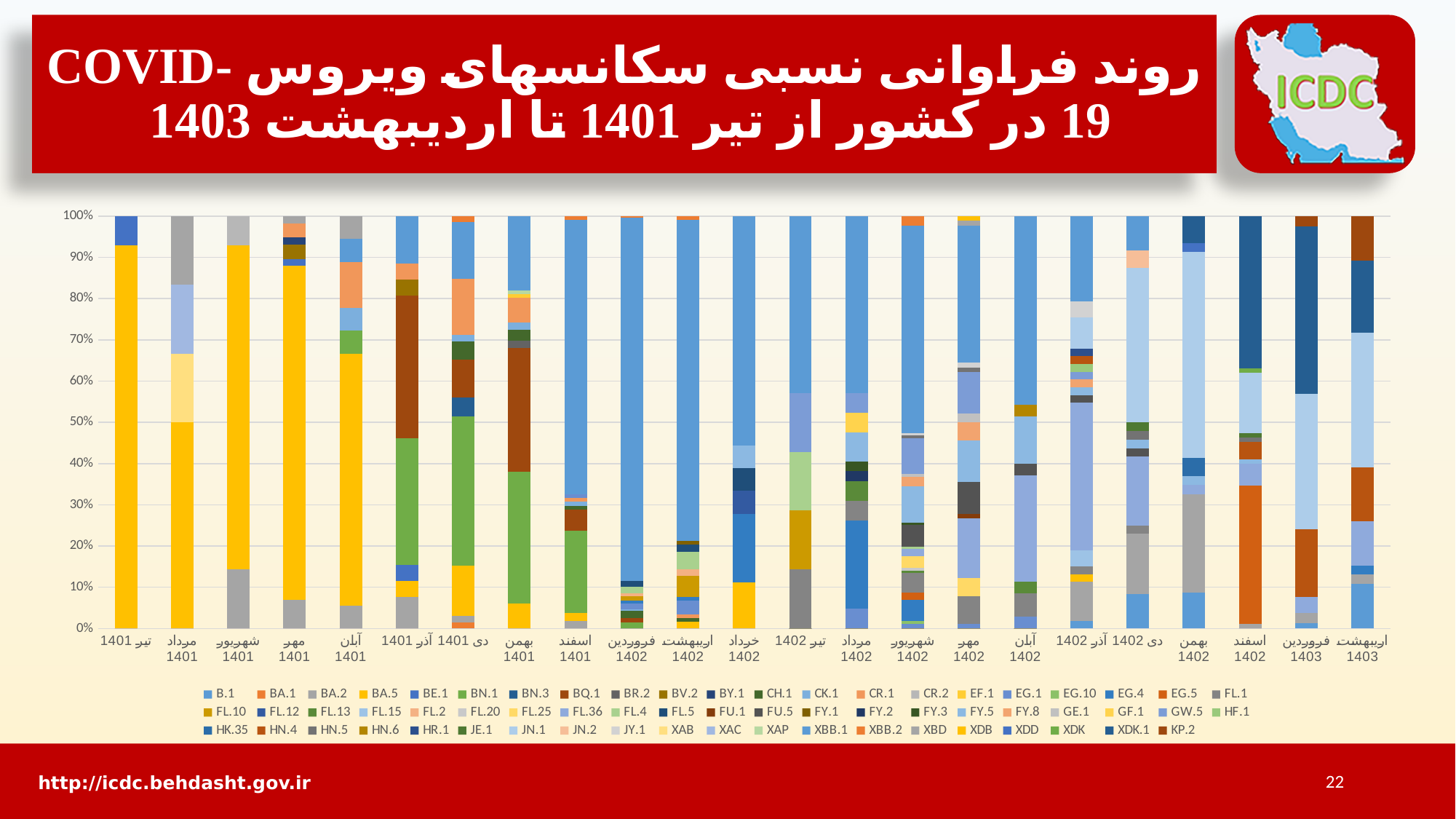

# روند فراوانی نسبی سکانسهای ویروس COVID-19 در کشور از تیر 1401 تا اردیبهشت 1403

### Chart

| Category | B.1 | BA.1 | BA.2 | BA.5 | BE.1 | BN.1 | BN.3 | BQ.1 | BR.2 | BV.2 | BY.1 | CH.1 | CK.1 | CR.1 | CR.2 | EF.1 | EG.1 | EG.10 | EG.4 | EG.5 | FL.1 | FL.10 | FL.12 | FL.13 | FL.15 | FL.2 | FL.20 | FL.25 | FL.36 | FL.4 | FL.5 | FU.1 | FU.5 | FY.1 | FY.2 | FY.3 | FY.5 | FY.8 | GE.1 | GF.1 | GW.5 | HF.1 | HK.35 | HN.4 | HN.5 | HN.6 | HR.1 | JE.1 | JN.1 | JN.2 | JY.1 | XAB | XAC | XAP | XBB.1 | XBB.2 | XBD | XDB | XDD | XDK | XDK.1 | KP.2 |
|---|---|---|---|---|---|---|---|---|---|---|---|---|---|---|---|---|---|---|---|---|---|---|---|---|---|---|---|---|---|---|---|---|---|---|---|---|---|---|---|---|---|---|---|---|---|---|---|---|---|---|---|---|---|---|---|---|---|---|---|---|---|---|
| تیر 1401 | 0.0 | 0.0 | 0.0 | 0.9285714285714286 | 0.07142857142857142 | 0.0 | 0.0 | 0.0 | 0.0 | 0.0 | 0.0 | 0.0 | 0.0 | 0.0 | 0.0 | 0.0 | 0.0 | 0.0 | 0.0 | 0.0 | 0.0 | 0.0 | 0.0 | 0.0 | 0.0 | 0.0 | 0.0 | 0.0 | 0.0 | 0.0 | 0.0 | 0.0 | 0.0 | 0.0 | 0.0 | 0.0 | 0.0 | 0.0 | 0.0 | 0.0 | 0.0 | 0.0 | 0.0 | 0.0 | 0.0 | 0.0 | 0.0 | 0.0 | 0.0 | 0.0 | 0.0 | 0.0 | 0.0 | 0.0 | 0.0 | 0.0 | 0.0 | 0.0 | 0.0 | 0.0 | 0.0 | 0.0 |
| مرداد 1401 | 0.0 | 0.0 | 0.0 | 0.5 | 0.0 | 0.0 | 0.0 | 0.0 | 0.0 | 0.0 | 0.0 | 0.0 | 0.0 | 0.0 | 0.0 | 0.0 | 0.0 | 0.0 | 0.0 | 0.0 | 0.0 | 0.0 | 0.0 | 0.0 | 0.0 | 0.0 | 0.0 | 0.0 | 0.0 | 0.0 | 0.0 | 0.0 | 0.0 | 0.0 | 0.0 | 0.0 | 0.0 | 0.0 | 0.0 | 0.0 | 0.0 | 0.0 | 0.0 | 0.0 | 0.0 | 0.0 | 0.0 | 0.0 | 0.0 | 0.0 | 0.0 | 0.16666666666666666 | 0.16666666666666666 | 0.0 | 0.0 | 0.0 | 0.16666666666666666 | 0.0 | 0.0 | 0.0 | 0.0 | 0.0 |
| شهریور 1401 | 0.0 | 0.0 | 0.14285714285714285 | 0.7857142857142857 | 0.0 | 0.0 | 0.0 | 0.0 | 0.0 | 0.0 | 0.0 | 0.0 | 0.0 | 0.0 | 0.07142857142857142 | 0.0 | 0.0 | 0.0 | 0.0 | 0.0 | 0.0 | 0.0 | 0.0 | 0.0 | 0.0 | 0.0 | 0.0 | 0.0 | 0.0 | 0.0 | 0.0 | 0.0 | 0.0 | 0.0 | 0.0 | 0.0 | 0.0 | 0.0 | 0.0 | 0.0 | 0.0 | 0.0 | 0.0 | 0.0 | 0.0 | 0.0 | 0.0 | 0.0 | 0.0 | 0.0 | 0.0 | 0.0 | 0.0 | 0.0 | 0.0 | 0.0 | 0.0 | 0.0 | 0.0 | 0.0 | 0.0 | 0.0 |
| مهر 1401 | 0.0 | 0.0 | 0.06896551724137931 | 0.8103448275862069 | 0.017241379310344827 | 0.0 | 0.0 | 0.0 | 0.0 | 0.034482758620689655 | 0.017241379310344827 | 0.0 | 0.0 | 0.034482758620689655 | 0.0 | 0.0 | 0.0 | 0.0 | 0.0 | 0.0 | 0.0 | 0.0 | 0.0 | 0.0 | 0.0 | 0.0 | 0.0 | 0.0 | 0.0 | 0.0 | 0.0 | 0.0 | 0.0 | 0.0 | 0.0 | 0.0 | 0.0 | 0.0 | 0.0 | 0.0 | 0.0 | 0.0 | 0.0 | 0.0 | 0.0 | 0.0 | 0.0 | 0.0 | 0.0 | 0.0 | 0.0 | 0.0 | 0.0 | 0.0 | 0.0 | 0.0 | 0.017241379310344827 | 0.0 | 0.0 | 0.0 | 0.0 | 0.0 |
| آبان 1401 | 0.0 | 0.0 | 0.05555555555555555 | 0.6111111111111112 | 0.0 | 0.05555555555555555 | 0.0 | 0.0 | 0.0 | 0.0 | 0.0 | 0.0 | 0.05555555555555555 | 0.1111111111111111 | 0.0 | 0.0 | 0.0 | 0.0 | 0.0 | 0.0 | 0.0 | 0.0 | 0.0 | 0.0 | 0.0 | 0.0 | 0.0 | 0.0 | 0.0 | 0.0 | 0.0 | 0.0 | 0.0 | 0.0 | 0.0 | 0.0 | 0.0 | 0.0 | 0.0 | 0.0 | 0.0 | 0.0 | 0.0 | 0.0 | 0.0 | 0.0 | 0.0 | 0.0 | 0.0 | 0.0 | 0.0 | 0.0 | 0.0 | 0.0 | 0.05555555555555555 | 0.0 | 0.05555555555555555 | 0.0 | 0.0 | 0.0 | 0.0 | 0.0 |
| آذر 1401 | 0.0 | 0.0 | 0.07692307692307693 | 0.038461538461538464 | 0.038461538461538464 | 0.3076923076923077 | 0.0 | 0.34615384615384615 | 0.0 | 0.038461538461538464 | 0.0 | 0.0 | 0.0 | 0.038461538461538464 | 0.0 | 0.0 | 0.0 | 0.0 | 0.0 | 0.0 | 0.0 | 0.0 | 0.0 | 0.0 | 0.0 | 0.0 | 0.0 | 0.0 | 0.0 | 0.0 | 0.0 | 0.0 | 0.0 | 0.0 | 0.0 | 0.0 | 0.0 | 0.0 | 0.0 | 0.0 | 0.0 | 0.0 | 0.0 | 0.0 | 0.0 | 0.0 | 0.0 | 0.0 | 0.0 | 0.0 | 0.0 | 0.0 | 0.0 | 0.0 | 0.11538461538461539 | 0.0 | 0.0 | 0.0 | 0.0 | 0.0 | 0.0 | 0.0 |
| دی 1401 | 0.0 | 0.015151515151515152 | 0.015151515151515152 | 0.12121212121212122 | 0.0 | 0.36363636363636365 | 0.045454545454545456 | 0.09090909090909091 | 0.0 | 0.0 | 0.0 | 0.045454545454545456 | 0.015151515151515152 | 0.13636363636363635 | 0.0 | 0.0 | 0.0 | 0.0 | 0.0 | 0.0 | 0.0 | 0.0 | 0.0 | 0.0 | 0.0 | 0.0 | 0.0 | 0.0 | 0.0 | 0.0 | 0.0 | 0.0 | 0.0 | 0.0 | 0.0 | 0.0 | 0.0 | 0.0 | 0.0 | 0.0 | 0.0 | 0.0 | 0.0 | 0.0 | 0.0 | 0.0 | 0.0 | 0.0 | 0.0 | 0.0 | 0.0 | 0.0 | 0.0 | 0.0 | 0.13636363636363635 | 0.015151515151515152 | 0.0 | 0.0 | 0.0 | 0.0 | 0.0 | 0.0 |
| بهمن 1401 | 0.0 | 0.0 | 0.0 | 0.0603448275862069 | 0.0 | 0.31896551724137934 | 0.0 | 0.3017241379310345 | 0.017241379310344827 | 0.0 | 0.0 | 0.02586206896551724 | 0.017241379310344827 | 0.0603448275862069 | 0.0 | 0.008620689655172414 | 0.0 | 0.0 | 0.0 | 0.0 | 0.0 | 0.0 | 0.0 | 0.0 | 0.0 | 0.0 | 0.0 | 0.0 | 0.0 | 0.0 | 0.0 | 0.0 | 0.0 | 0.0 | 0.0 | 0.0 | 0.0 | 0.0 | 0.0 | 0.0 | 0.0 | 0.0 | 0.0 | 0.0 | 0.0 | 0.0 | 0.0 | 0.0 | 0.0 | 0.0 | 0.0 | 0.0 | 0.0 | 0.008620689655172414 | 0.1810344827586207 | 0.0 | 0.0 | 0.0 | 0.0 | 0.0 | 0.0 | 0.0 |
| اسفند 1401 | 0.0 | 0.0 | 0.018604651162790697 | 0.018604651162790697 | 0.0 | 0.2 | 0.0 | 0.05116279069767442 | 0.0 | 0.0 | 0.0 | 0.009302325581395349 | 0.009302325581395349 | 0.009302325581395349 | 0.0 | 0.0 | 0.009302325581395349 | 0.0 | 0.0 | 0.0 | 0.0 | 0.0 | 0.0 | 0.0 | 0.0 | 0.0 | 0.0 | 0.0 | 0.0 | 0.0 | 0.0 | 0.0 | 0.0 | 0.0 | 0.0 | 0.0 | 0.0 | 0.0 | 0.0 | 0.0 | 0.0 | 0.0 | 0.0 | 0.0 | 0.0 | 0.0 | 0.0 | 0.0 | 0.0 | 0.0 | 0.0 | 0.0 | 0.0 | 0.0 | 0.6651162790697674 | 0.009302325581395349 | 0.0 | 0.0 | 0.0 | 0.0 | 0.0 | 0.0 |
| فروردین 1402 | 0.0 | 0.0 | 0.0 | 0.0 | 0.0 | 0.014336917562724014 | 0.0 | 0.010752688172043012 | 0.0 | 0.0 | 0.0 | 0.017921146953405017 | 0.0035842293906810036 | 0.0 | 0.0 | 0.0 | 0.014336917562724014 | 0.0 | 0.007168458781362007 | 0.0 | 0.0 | 0.010752688172043012 | 0.0 | 0.0 | 0.0 | 0.007168458781362007 | 0.0 | 0.0 | 0.0 | 0.014336917562724014 | 0.014336917562724014 | 0.0 | 0.0 | 0.0 | 0.0 | 0.0 | 0.0 | 0.0 | 0.0 | 0.0 | 0.0 | 0.0 | 0.0 | 0.0 | 0.0 | 0.0 | 0.0 | 0.0 | 0.0 | 0.0 | 0.0 | 0.0 | 0.0 | 0.0 | 0.8817204301075269 | 0.0035842293906810036 | 0.0 | 0.0 | 0.0 | 0.0 | 0.0 | 0.0 |
| اریبهشت 1402 | 0.0 | 0.0 | 0.0 | 0.01694915254237288 | 0.0 | 0.0 | 0.0 | 0.0 | 0.0 | 0.0 | 0.0 | 0.00847457627118644 | 0.0 | 0.00847457627118644 | 0.0 | 0.0 | 0.03389830508474576 | 0.0 | 0.00847457627118644 | 0.0 | 0.0 | 0.05084745762711865 | 0.0 | 0.0 | 0.0 | 0.01694915254237288 | 0.0 | 0.0 | 0.0 | 0.0423728813559322 | 0.01694915254237288 | 0.0 | 0.0 | 0.00847457627118644 | 0.0 | 0.0 | 0.0 | 0.0 | 0.0 | 0.0 | 0.0 | 0.0 | 0.0 | 0.0 | 0.0 | 0.0 | 0.0 | 0.0 | 0.0 | 0.0 | 0.0 | 0.0 | 0.0 | 0.0 | 0.7796610169491526 | 0.00847457627118644 | 0.0 | 0.0 | 0.0 | 0.0 | 0.0 | 0.0 |
| خرداد 1402 | 0.0 | 0.0 | 0.0 | 0.1111111111111111 | 0.0 | 0.0 | 0.0 | 0.0 | 0.0 | 0.0 | 0.0 | 0.0 | 0.0 | 0.0 | 0.0 | 0.0 | 0.0 | 0.0 | 0.16666666666666666 | 0.0 | 0.0 | 0.0 | 0.05555555555555555 | 0.0 | 0.0 | 0.0 | 0.0 | 0.0 | 0.0 | 0.0 | 0.05555555555555555 | 0.0 | 0.0 | 0.0 | 0.0 | 0.0 | 0.05555555555555555 | 0.0 | 0.0 | 0.0 | 0.0 | 0.0 | 0.0 | 0.0 | 0.0 | 0.0 | 0.0 | 0.0 | 0.0 | 0.0 | 0.0 | 0.0 | 0.0 | 0.0 | 0.5555555555555556 | 0.0 | 0.0 | 0.0 | 0.0 | 0.0 | 0.0 | 0.0 |
| تیر 1402 | 0.0 | 0.0 | 0.0 | 0.0 | 0.0 | 0.0 | 0.0 | 0.0 | 0.0 | 0.0 | 0.0 | 0.0 | 0.0 | 0.0 | 0.0 | 0.0 | 0.0 | 0.0 | 0.0 | 0.0 | 0.14285714285714285 | 0.14285714285714285 | 0.0 | 0.0 | 0.0 | 0.0 | 0.0 | 0.0 | 0.0 | 0.14285714285714285 | 0.0 | 0.0 | 0.0 | 0.0 | 0.0 | 0.0 | 0.0 | 0.0 | 0.0 | 0.0 | 0.14285714285714285 | 0.0 | 0.0 | 0.0 | 0.0 | 0.0 | 0.0 | 0.0 | 0.0 | 0.0 | 0.0 | 0.0 | 0.0 | 0.0 | 0.42857142857142855 | 0.0 | 0.0 | 0.0 | 0.0 | 0.0 | 0.0 | 0.0 |
| مرداد 1402 | 0.0 | 0.0 | 0.0 | 0.0 | 0.0 | 0.0 | 0.0 | 0.0 | 0.0 | 0.0 | 0.0 | 0.0 | 0.0 | 0.0 | 0.0 | 0.0 | 0.047619047619047616 | 0.0 | 0.21428571428571427 | 0.0 | 0.047619047619047616 | 0.0 | 0.0 | 0.047619047619047616 | 0.0 | 0.0 | 0.0 | 0.0 | 0.0 | 0.0 | 0.0 | 0.0 | 0.0 | 0.0 | 0.023809523809523808 | 0.023809523809523808 | 0.07142857142857142 | 0.0 | 0.0 | 0.047619047619047616 | 0.047619047619047616 | 0.0 | 0.0 | 0.0 | 0.0 | 0.0 | 0.0 | 0.0 | 0.0 | 0.0 | 0.0 | 0.0 | 0.0 | 0.0 | 0.42857142857142855 | 0.0 | 0.0 | 0.0 | 0.0 | 0.0 | 0.0 | 0.0 |
| شهریور 1402 | 0.0 | 0.0 | 0.0 | 0.0 | 0.0 | 0.0 | 0.0 | 0.0 | 0.0 | 0.0 | 0.0 | 0.0 | 0.0 | 0.0 | 0.0 | 0.0 | 0.011695906432748537 | 0.005847953216374269 | 0.05263157894736842 | 0.017543859649122806 | 0.04678362573099415 | 0.0 | 0.0 | 0.005847953216374269 | 0.0 | 0.0 | 0.005847953216374269 | 0.029239766081871343 | 0.017543859649122806 | 0.005847953216374269 | 0.0 | 0.0 | 0.05263157894736842 | 0.0 | 0.0 | 0.005847953216374269 | 0.08771929824561403 | 0.023391812865497075 | 0.005847953216374269 | 0.0 | 0.08771929824561403 | 0.0 | 0.0 | 0.0 | 0.005847953216374269 | 0.0 | 0.0 | 0.0 | 0.0 | 0.0 | 0.005847953216374269 | 0.0 | 0.0 | 0.0 | 0.5029239766081871 | 0.023391812865497075 | 0.0 | 0.0 | 0.0 | 0.0 | 0.0 | 0.0 |
| مهر 1402 | 0.0 | 0.0 | 0.0 | 0.0 | 0.0 | 0.0 | 0.0 | 0.0 | 0.0 | 0.0 | 0.0 | 0.0 | 0.0 | 0.0 | 0.0 | 0.0 | 0.011111111111111112 | 0.0 | 0.0 | 0.0 | 0.06666666666666667 | 0.0 | 0.0 | 0.0 | 0.0 | 0.0 | 0.0 | 0.044444444444444446 | 0.14444444444444443 | 0.0 | 0.0 | 0.011111111111111112 | 0.07777777777777778 | 0.0 | 0.0 | 0.0 | 0.1 | 0.044444444444444446 | 0.022222222222222223 | 0.0 | 0.1 | 0.0 | 0.0 | 0.0 | 0.011111111111111112 | 0.0 | 0.0 | 0.0 | 0.0 | 0.0 | 0.011111111111111112 | 0.0 | 0.0 | 0.0 | 0.3333333333333333 | 0.0 | 0.011111111111111112 | 0.011111111111111112 | 0.0 | 0.0 | 0.0 | 0.0 |
| آبان 1402 | 0.0 | 0.0 | 0.0 | 0.0 | 0.0 | 0.0 | 0.0 | 0.0 | 0.0 | 0.0 | 0.0 | 0.0 | 0.0 | 0.0 | 0.0 | 0.0 | 0.02857142857142857 | 0.0 | 0.0 | 0.0 | 0.05714285714285714 | 0.0 | 0.0 | 0.02857142857142857 | 0.0 | 0.0 | 0.0 | 0.0 | 0.2571428571428571 | 0.0 | 0.0 | 0.0 | 0.02857142857142857 | 0.0 | 0.0 | 0.0 | 0.11428571428571428 | 0.0 | 0.0 | 0.0 | 0.0 | 0.0 | 0.0 | 0.0 | 0.0 | 0.02857142857142857 | 0.0 | 0.0 | 0.0 | 0.0 | 0.0 | 0.0 | 0.0 | 0.0 | 0.45714285714285713 | 0.0 | 0.0 | 0.0 | 0.0 | 0.0 | 0.0 | 0.0 |
| آذر 1402 | 0.018867924528301886 | 0.0 | 0.09433962264150944 | 0.018867924528301886 | 0.0 | 0.0 | 0.0 | 0.0 | 0.0 | 0.0 | 0.0 | 0.0 | 0.0 | 0.0 | 0.0 | 0.0 | 0.0 | 0.0 | 0.0 | 0.0 | 0.018867924528301886 | 0.0 | 0.0 | 0.0 | 0.03773584905660377 | 0.0 | 0.0 | 0.0 | 0.3584905660377358 | 0.0 | 0.0 | 0.0 | 0.018867924528301886 | 0.0 | 0.0 | 0.0 | 0.018867924528301886 | 0.018867924528301886 | 0.0 | 0.0 | 0.018867924528301886 | 0.018867924528301886 | 0.0 | 0.018867924528301886 | 0.0 | 0.0 | 0.018867924528301886 | 0.0 | 0.07547169811320754 | 0.0 | 0.03773584905660377 | 0.0 | 0.0 | 0.0 | 0.20754716981132076 | 0.0 | 0.0 | 0.0 | 0.0 | 0.0 | 0.0 | 0.0 |
| دی 1402 | 0.08333333333333333 | 0.0 | 0.14583333333333334 | 0.0 | 0.0 | 0.0 | 0.0 | 0.0 | 0.0 | 0.0 | 0.0 | 0.0 | 0.0 | 0.0 | 0.0 | 0.0 | 0.0 | 0.0 | 0.0 | 0.0 | 0.020833333333333332 | 0.0 | 0.0 | 0.0 | 0.0 | 0.0 | 0.0 | 0.0 | 0.16666666666666666 | 0.0 | 0.0 | 0.0 | 0.020833333333333332 | 0.0 | 0.0 | 0.0 | 0.020833333333333332 | 0.0 | 0.0 | 0.0 | 0.0 | 0.0 | 0.0 | 0.0 | 0.020833333333333332 | 0.0 | 0.0 | 0.020833333333333332 | 0.375 | 0.041666666666666664 | 0.0 | 0.0 | 0.0 | 0.0 | 0.08333333333333333 | 0.0 | 0.0 | 0.0 | 0.0 | 0.0 | 0.0 | 0.0 |
| بهمن 1402 | 0.08695652173913043 | 0.0 | 0.2391304347826087 | 0.0 | 0.0 | 0.0 | 0.0 | 0.0 | 0.0 | 0.0 | 0.0 | 0.0 | 0.0 | 0.0 | 0.0 | 0.0 | 0.0 | 0.0 | 0.0 | 0.0 | 0.0 | 0.0 | 0.0 | 0.0 | 0.0 | 0.0 | 0.0 | 0.0 | 0.021739130434782608 | 0.0 | 0.0 | 0.0 | 0.0 | 0.0 | 0.0 | 0.0 | 0.021739130434782608 | 0.0 | 0.0 | 0.0 | 0.0 | 0.0 | 0.043478260869565216 | 0.0 | 0.0 | 0.0 | 0.0 | 0.0 | 0.5 | 0.0 | 0.0 | 0.0 | 0.0 | 0.0 | 0.0 | 0.0 | 0.0 | 0.0 | 0.021739130434782608 | 0.0 | 0.06521739130434782 | 0.0 |
| اسفند 1402 | 0.0 | 0.0 | 0.010526315789473684 | 0.0 | 0.0 | 0.0 | 0.0 | 0.0 | 0.0 | 0.0 | 0.0 | 0.0 | 0.0 | 0.0 | 0.0 | 0.0 | 0.0 | 0.0 | 0.0 | 0.3368421052631579 | 0.0 | 0.0 | 0.0 | 0.0 | 0.0 | 0.0 | 0.0 | 0.0 | 0.05263157894736842 | 0.0 | 0.0 | 0.0 | 0.0 | 0.0 | 0.0 | 0.0 | 0.010526315789473684 | 0.0 | 0.0 | 0.0 | 0.0 | 0.0 | 0.0 | 0.042105263157894736 | 0.010526315789473684 | 0.0 | 0.0 | 0.010526315789473684 | 0.14736842105263157 | 0.0 | 0.0 | 0.0 | 0.0 | 0.0 | 0.0 | 0.0 | 0.0 | 0.0 | 0.0 | 0.010526315789473684 | 0.3684210526315789 | 0.0 |
| فروردین 1403 | 0.012658227848101266 | 0.0 | 0.02531645569620253 | 0.0 | 0.0 | 0.0 | 0.0 | 0.0 | 0.0 | 0.0 | 0.0 | 0.0 | 0.0 | 0.0 | 0.0 | 0.0 | 0.0 | 0.0 | 0.0 | 0.0 | 0.0 | 0.0 | 0.0 | 0.0 | 0.0 | 0.0 | 0.0 | 0.0 | 0.0379746835443038 | 0.0 | 0.0 | 0.0 | 0.0 | 0.0 | 0.0 | 0.0 | 0.0 | 0.0 | 0.0 | 0.0 | 0.0 | 0.0 | 0.0 | 0.16455696202531644 | 0.0 | 0.0 | 0.0 | 0.0 | 0.3291139240506329 | 0.0 | 0.0 | 0.0 | 0.0 | 0.0 | 0.0 | 0.0 | 0.0 | 0.0 | 0.0 | 0.0 | 0.4050632911392405 | 0.02531645569620253 |
| اریبهشت 1403 | 0.10869565217391304 | 0.0 | 0.021739130434782608 | 0.0 | 0.0 | 0.0 | 0.0 | 0.0 | 0.0 | 0.0 | 0.0 | 0.0 | 0.0 | 0.0 | 0.0 | 0.0 | 0.0 | 0.0 | 0.021739130434782608 | 0.0 | 0.0 | 0.0 | 0.0 | 0.0 | 0.0 | 0.0 | 0.0 | 0.0 | 0.10869565217391304 | 0.0 | 0.0 | 0.0 | 0.0 | 0.0 | 0.0 | 0.0 | 0.0 | 0.0 | 0.0 | 0.0 | 0.0 | 0.0 | 0.0 | 0.13043478260869565 | 0.0 | 0.0 | 0.0 | 0.0 | 0.32608695652173914 | 0.0 | 0.0 | 0.0 | 0.0 | 0.0 | 0.0 | 0.0 | 0.0 | 0.0 | 0.0 | 0.0 | 0.17391304347826086 | 0.10869565217391304 |
22